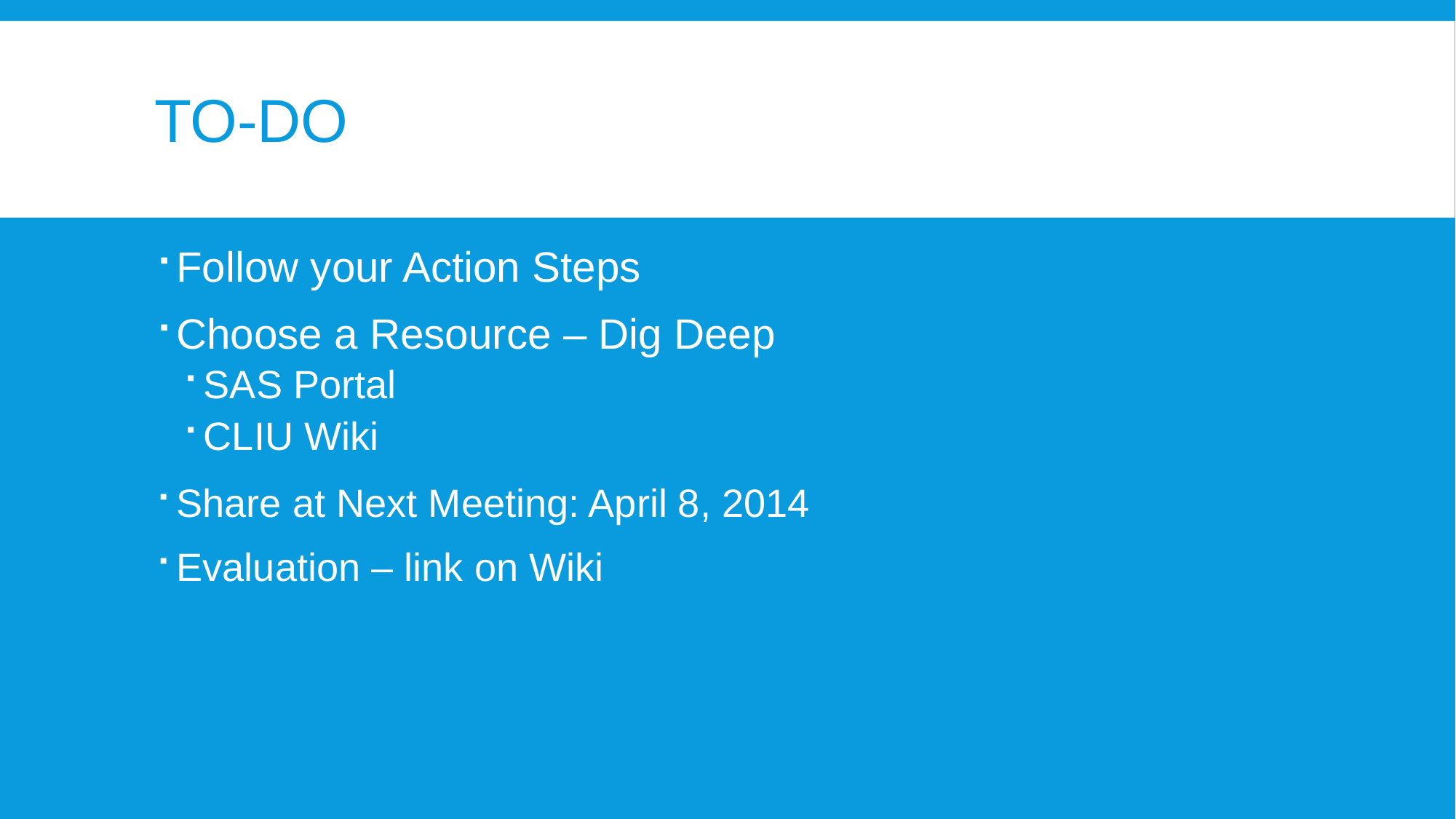

# To-Do
Follow your Action Steps
Choose a Resource – Dig Deep
SAS Portal
CLIU Wiki
Share at Next Meeting: April 8, 2014
Evaluation – link on Wiki